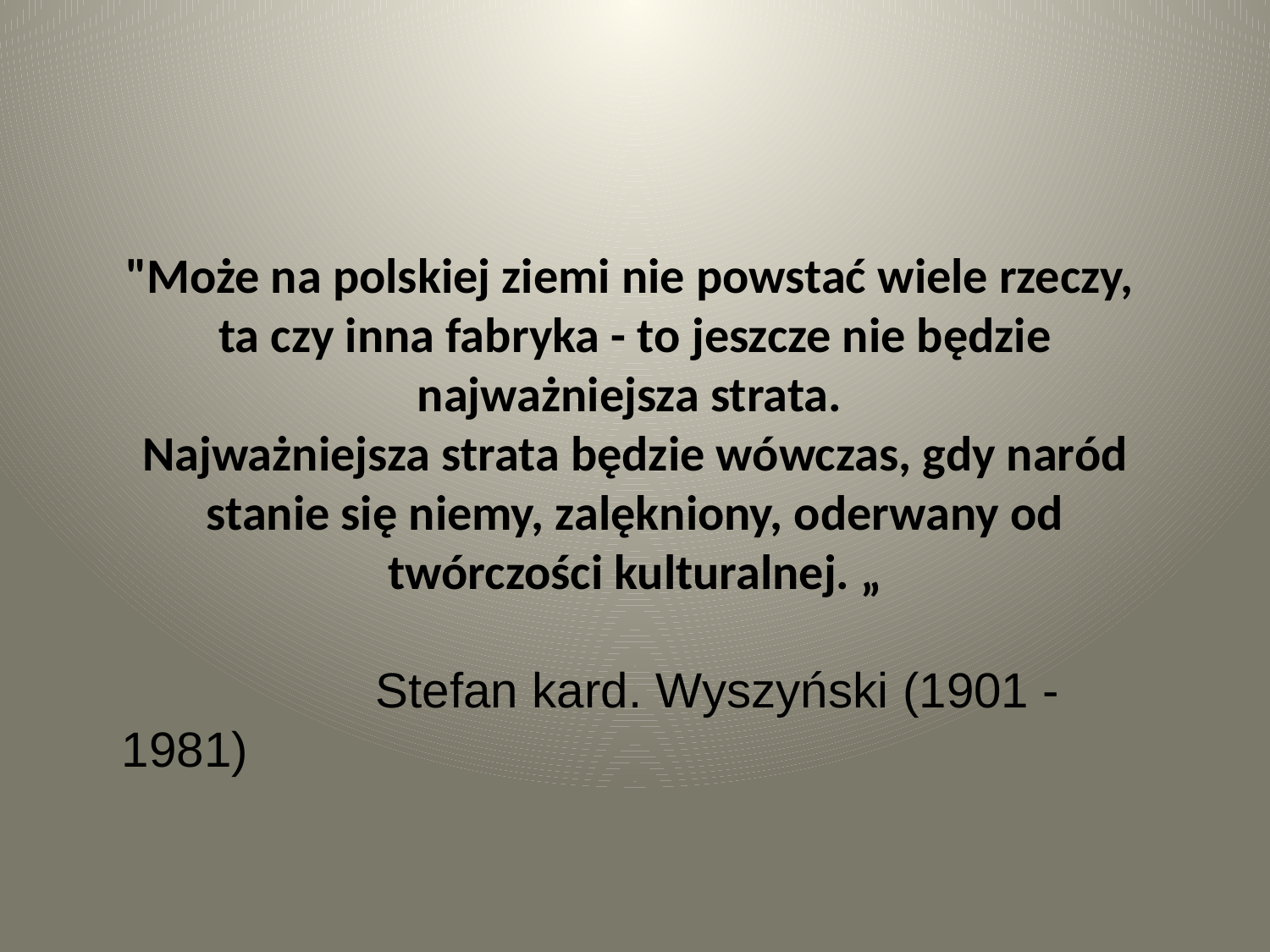

"Może na polskiej ziemi nie powstać wiele rzeczy,
ta czy inna fabryka - to jeszcze nie będzie najważniejsza strata.
Najważniejsza strata będzie wówczas, gdy naród stanie się niemy, zalękniony, oderwany od twórczości kulturalnej. „

		Stefan kard. Wyszyński (1901 - 1981)